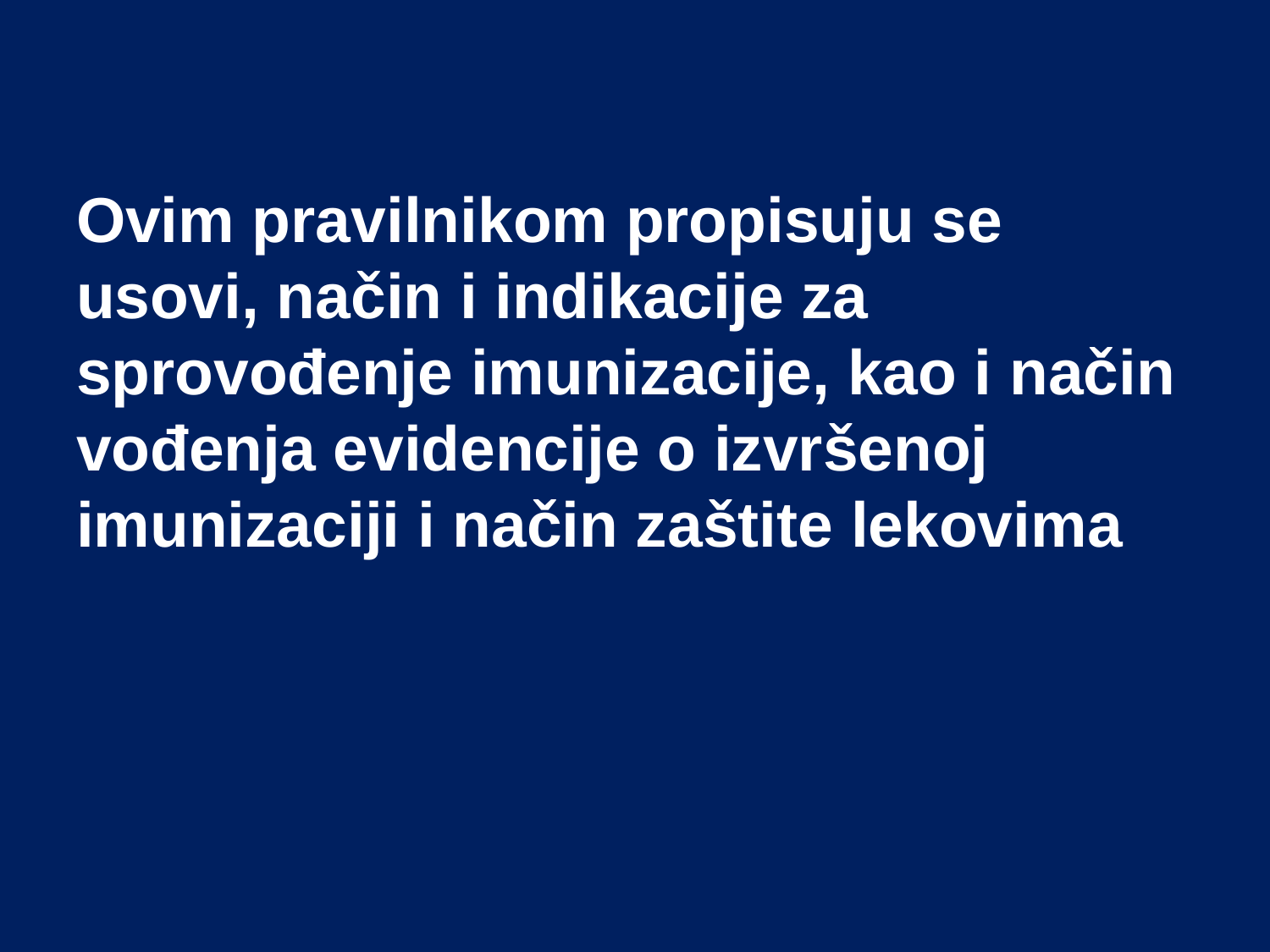

# Ovim pravilnikom propisuju se usovi, način i indikacije za sprovođenje imunizacije, kao i način vođenja evidencije o izvršenoj imunizaciji i način zaštite lekovima